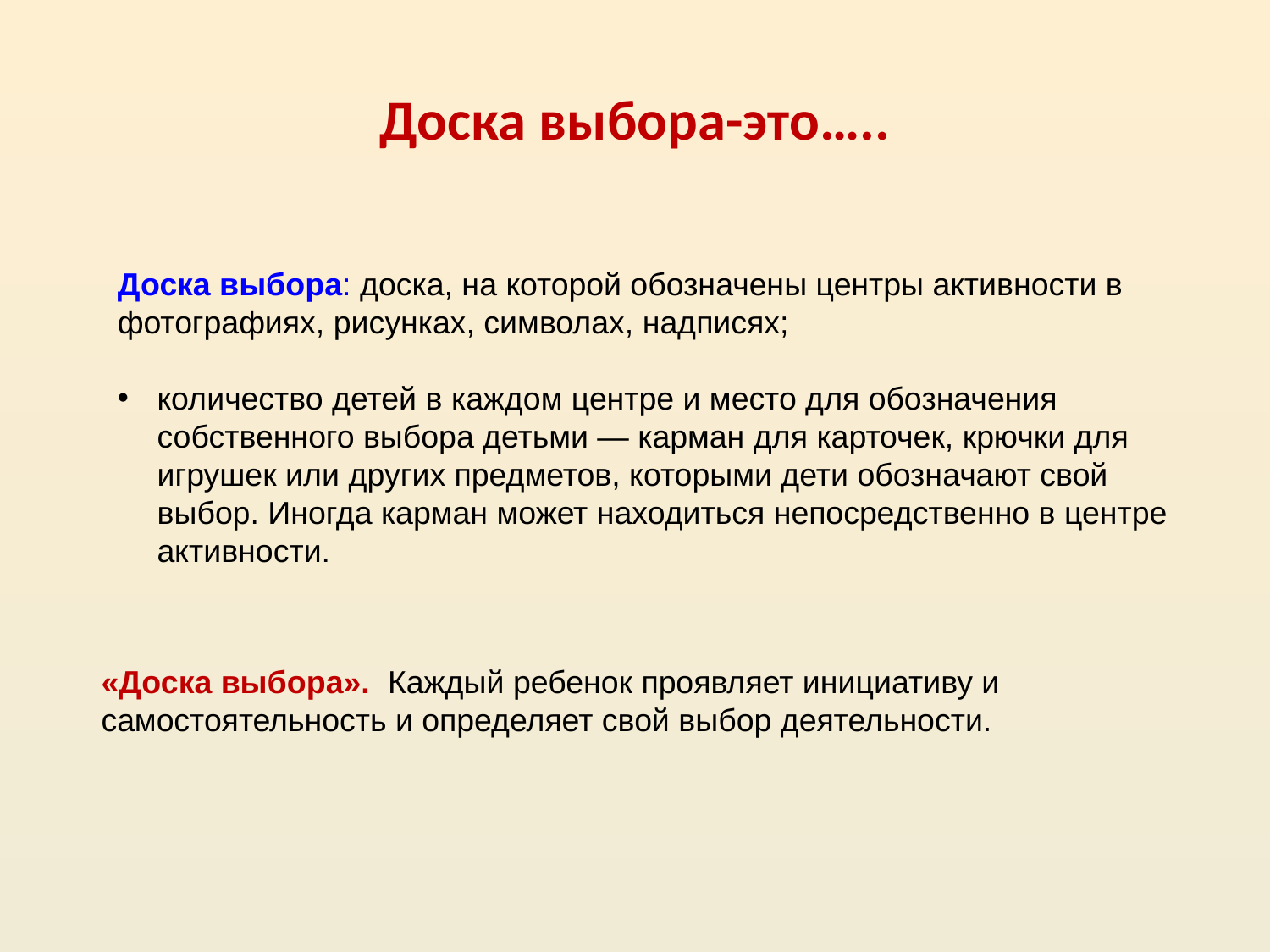

# Доска выбора-это…..
Доска выбора: доска, на которой обозначены центры активности в фотографиях, рисунках, символах, надписях;

количество детей в каждом центре и место для обозначения собственного выбора детьми — карман для карточек, крючки для игрушек или других предметов, которыми дети обозначают свой выбор. Иногда карман может находиться непосредственно в центре активности.
«Доска выбора».  Каждый ребенок проявляет инициативу и самостоятельность и определяет свой выбор деятельности.